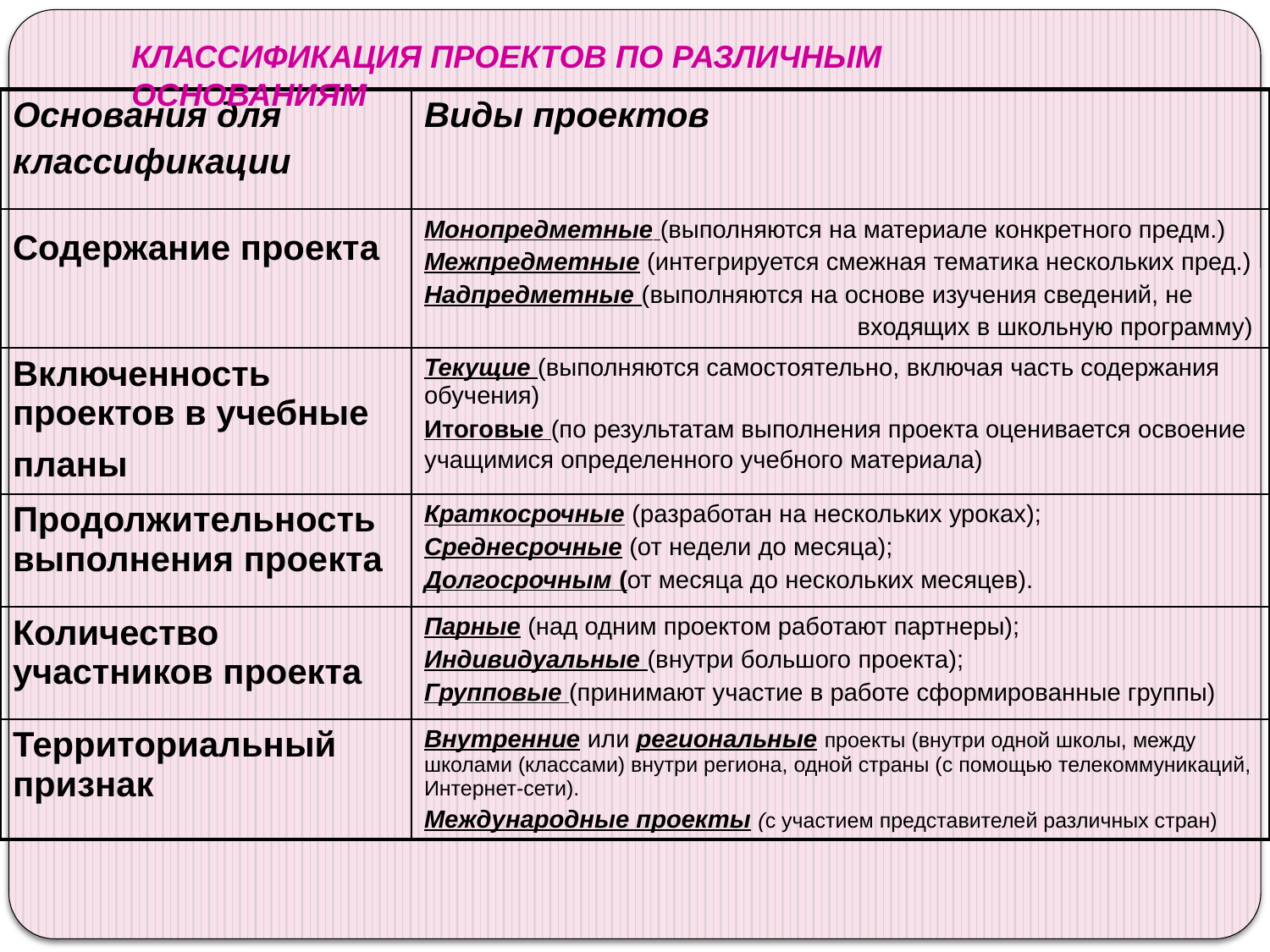

КЛАССИФИКАЦИЯ ПРОЕКТОВ ПО РАЗЛИЧНЫМ            ОСНОВАНИЯМ
| Основания для классификации | Виды проектов |
| --- | --- |
| Содержание проекта | Монопредметные (выполняются на материале конкретного предм.) Межпредметные (интегрируется смежная тематика нескольких пред.) Надпредметные (выполняются на основе изучения сведений, не входящих в школьную программу) |
| Включенность проектов в учебные планы | Текущие (выполняются самостоятельно, включая часть содержания обучения) Итоговые (по результатам выполнения проекта оценивается освоение учащимися определенного учебного материала) |
| Продолжительность выполнения проекта | Краткосрочные (разработан на нескольких уроках); Среднесрочные (от недели до месяца); Долгосрочным (от месяца до нескольких месяцев). |
| Количество участников проекта | Парные (над одним проектом работают партнеры); Индивидуальные (внутри большого проекта); Групповые (принимают участие в работе сформированные группы) |
| Территориальный признак | Внутренние или региональные проекты (внутри одной школы, между школами (классами) внутри региона, одной страны (с помощью телекоммуникаций, Интернет-сети). Международные проекты (с участием представителей различных стран) |